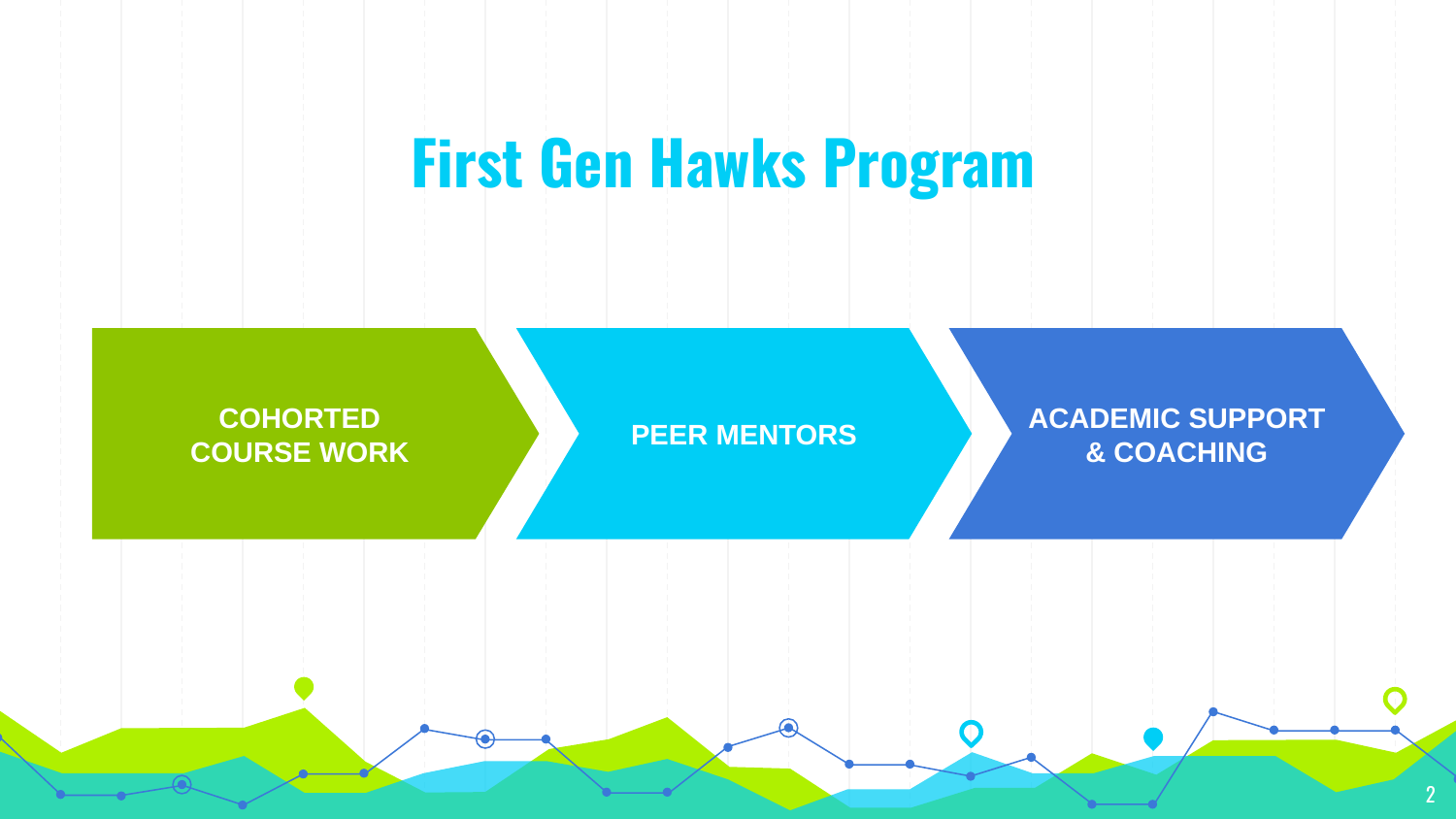

# First Gen Hawks Program
COHORTED
COURSE WORK
PEER MENTORS
ACADEMIC SUPPORT
& COACHING
2